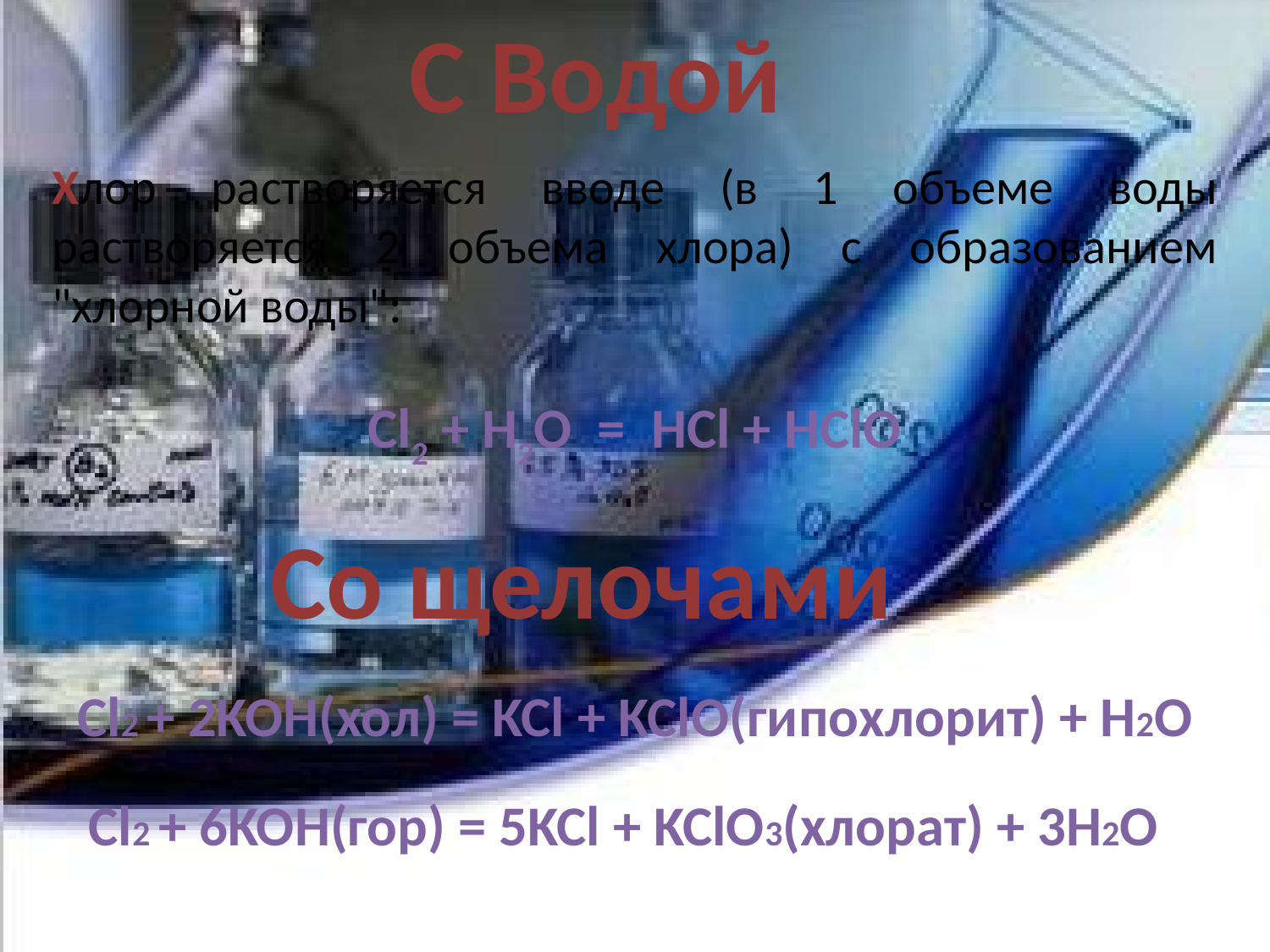

# С Водой
Хлор растворяется вводе (в 1 объеме воды растворяется 2 объема хлора) с образованием "хлорной воды":

Cl2 + H2O  =  HCl + HClO
Со щелочами
Cl2 + 2KOH(хол) = KCl + KClO(гипохлорит) + H2O
Cl2 + 6KOH(гор) = 5KCl + KClO3(хлорат) + 3H2O